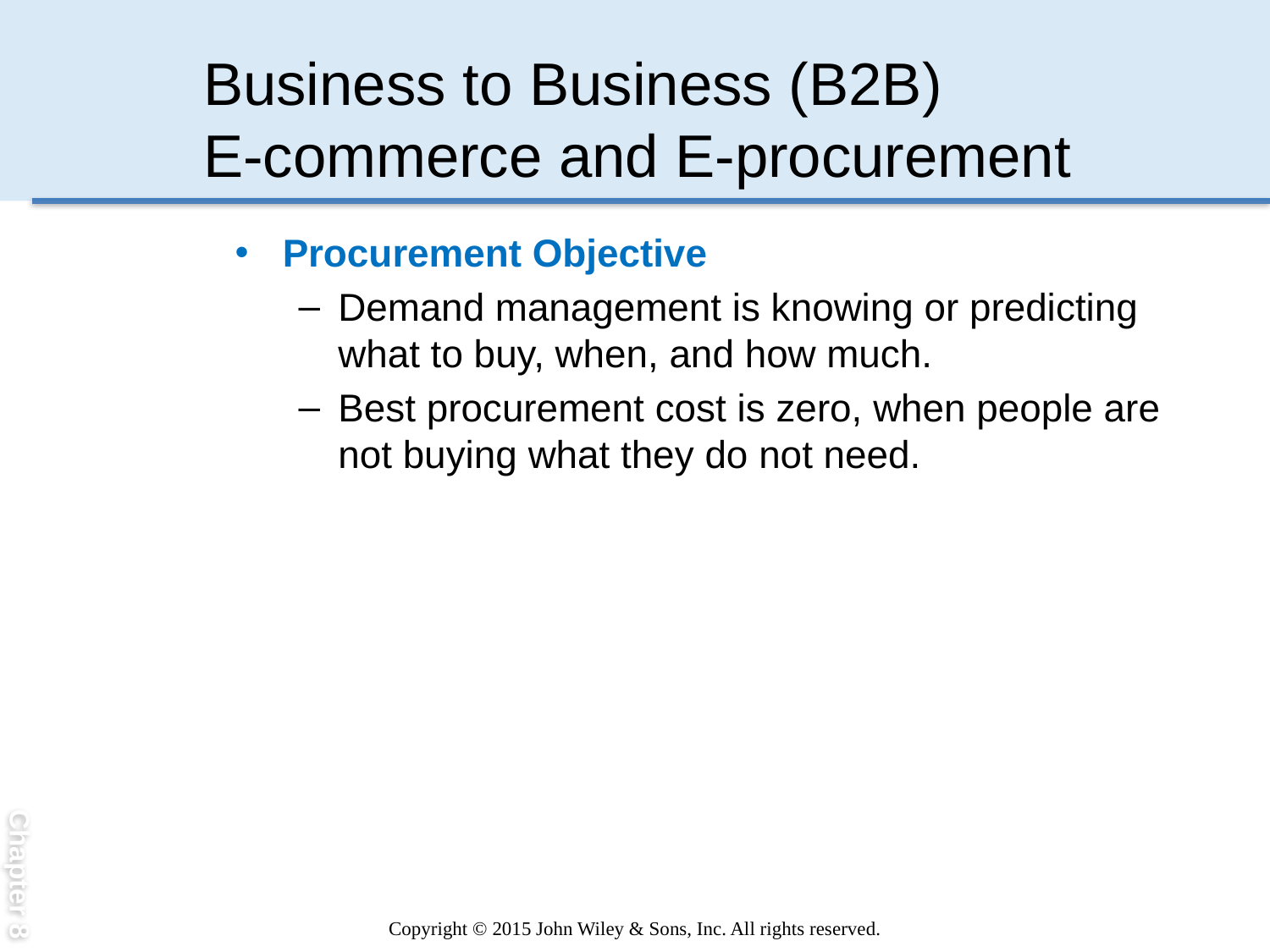

Chapter 8
# Business to Business (B2B) E-commerce and E-procurement
Procurement Objective
Demand management is knowing or predicting what to buy, when, and how much.
Best procurement cost is zero, when people are not buying what they do not need.